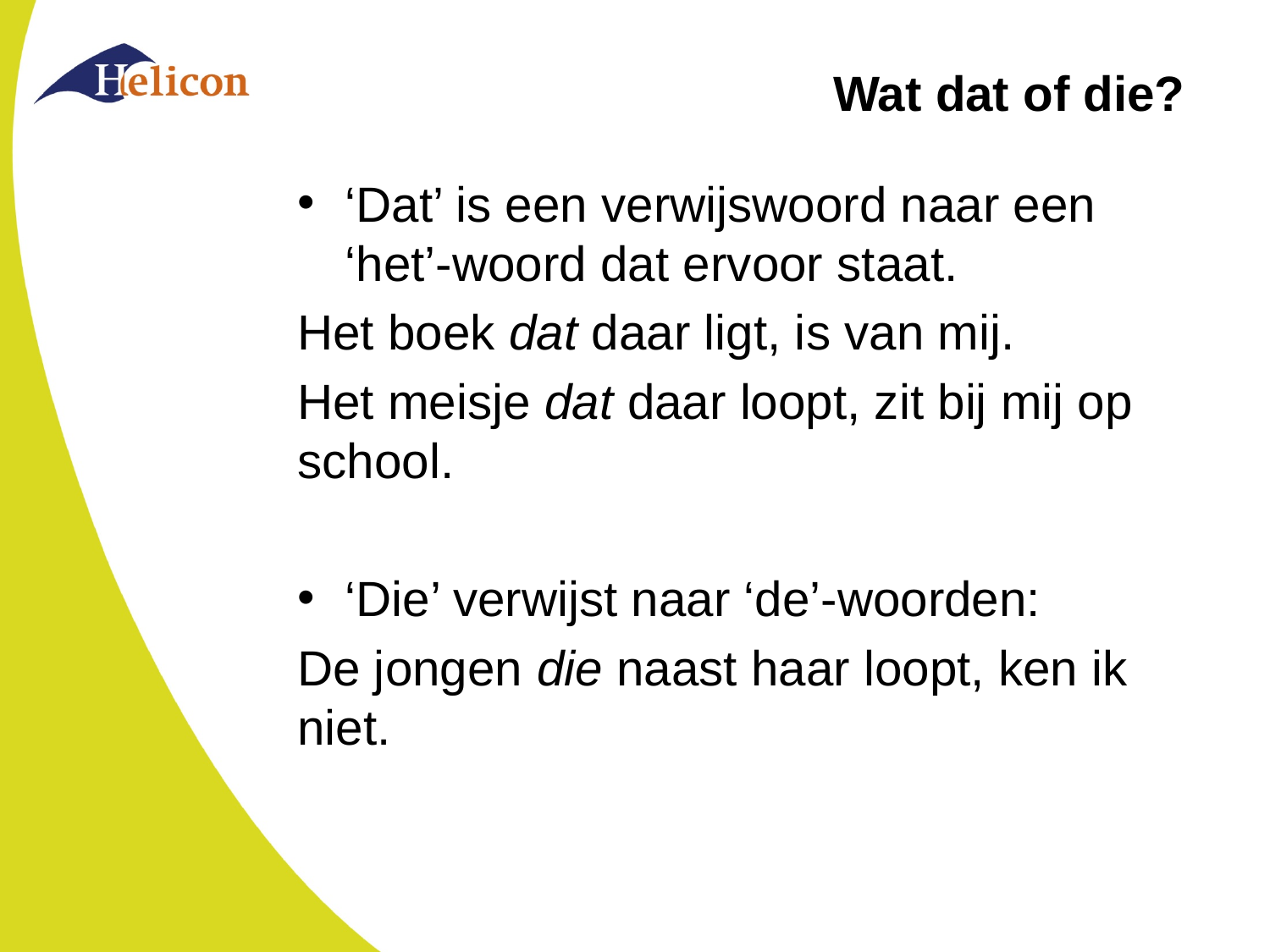

# Wat dat of die?
‘Dat’ is een verwijswoord naar een ‘het’-woord dat ervoor staat.
Het boek dat daar ligt, is van mij.
Het meisje dat daar loopt, zit bij mij op school.

‘Die’ verwijst naar ‘de’-woorden:
De jongen die naast haar loopt, ken ik niet.